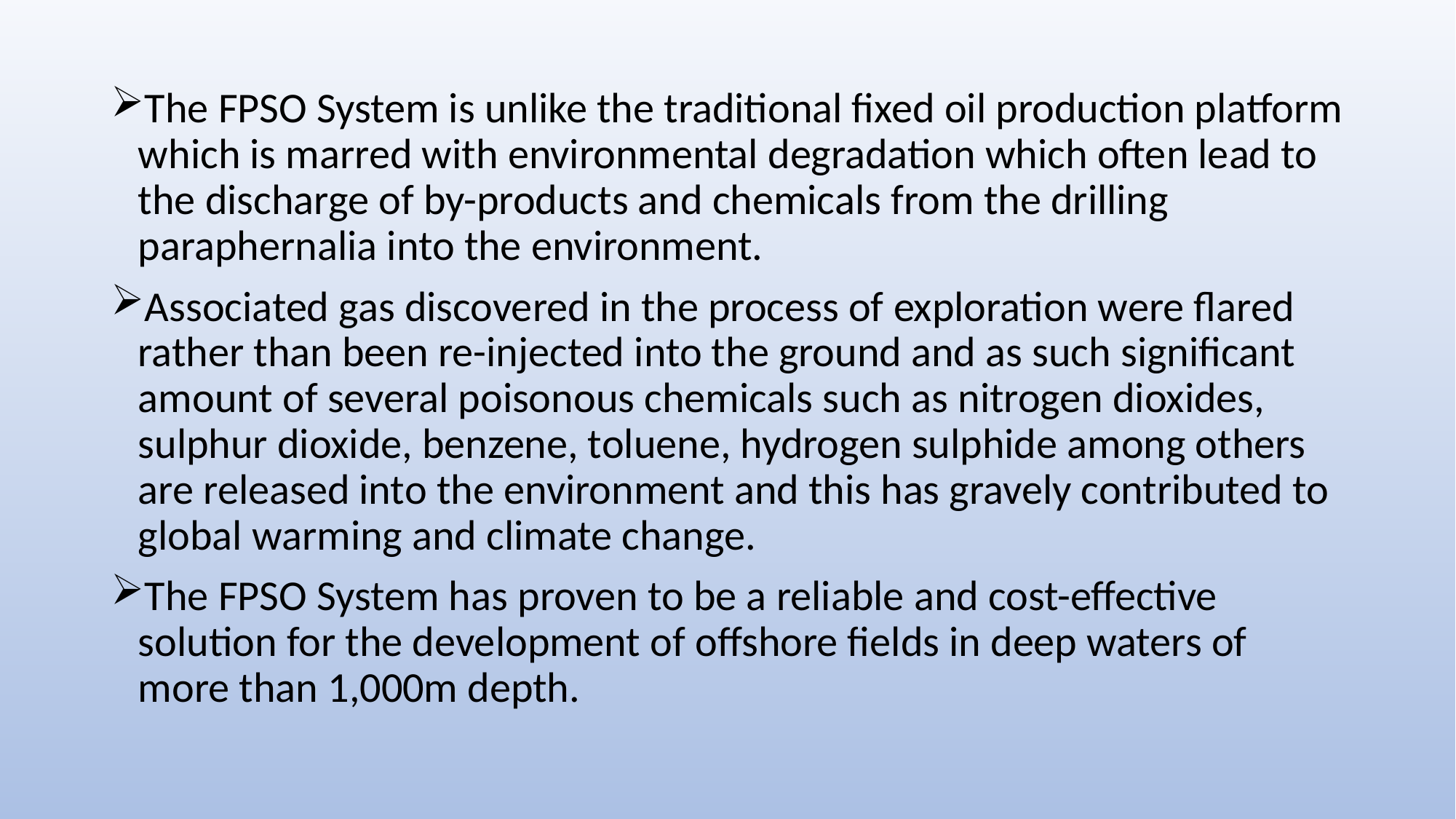

The FPSO System is unlike the traditional fixed oil production platform which is marred with environmental degradation which often lead to the discharge of by-products and chemicals from the drilling paraphernalia into the environment.
Associated gas discovered in the process of exploration were flared rather than been re-injected into the ground and as such significant amount of several poisonous chemicals such as nitrogen dioxides, sulphur dioxide, benzene, toluene, hydrogen sulphide among others are released into the environment and this has gravely contributed to global warming and climate change.
The FPSO System has proven to be a reliable and cost-effective solution for the development of offshore fields in deep waters of more than 1,000m depth.